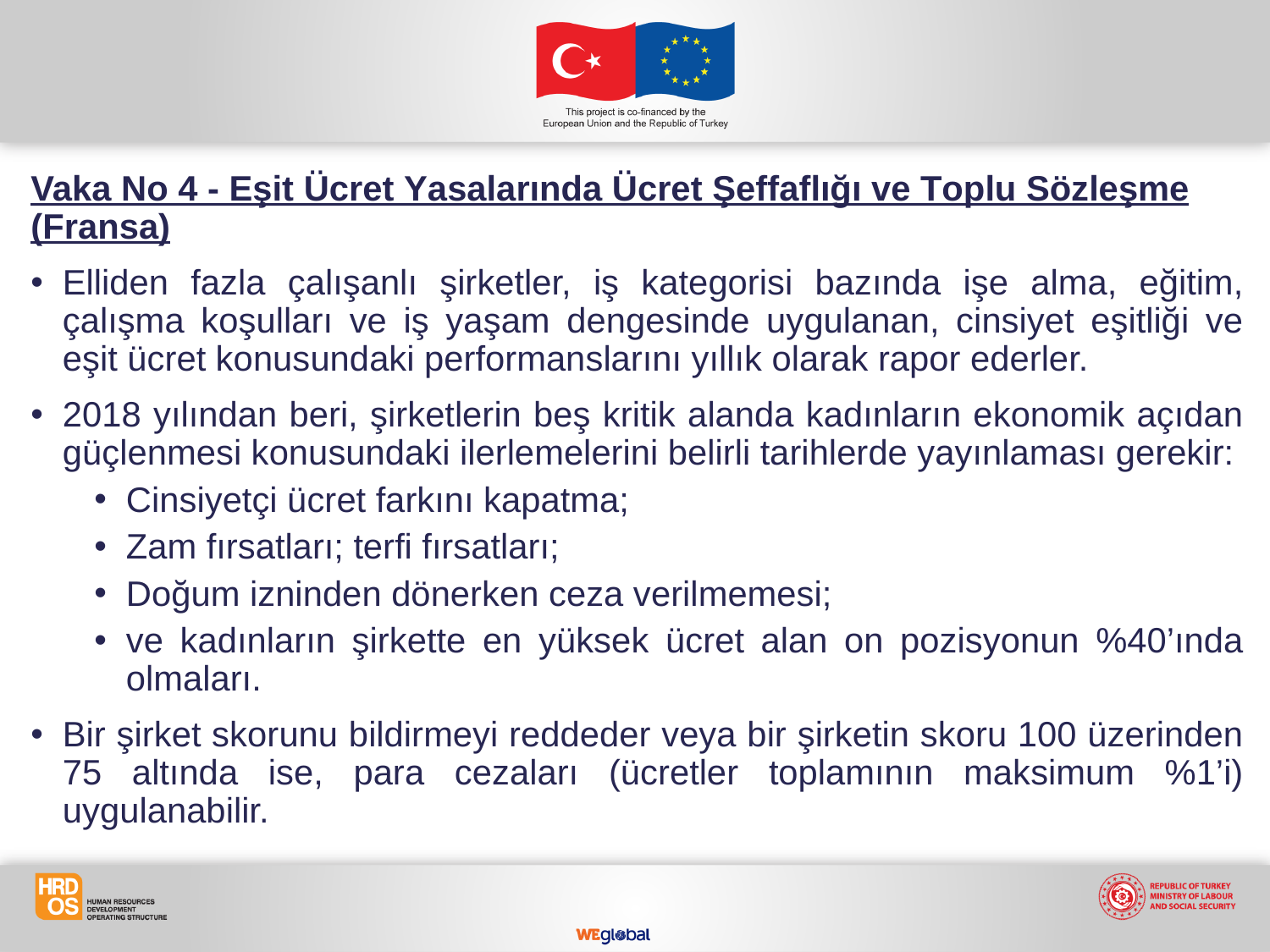

Vaka No 4 - Eşit Ücret Yasalarında Ücret Şeffaflığı ve Toplu Sözleşme (Fransa)
Elliden fazla çalışanlı şirketler, iş kategorisi bazında işe alma, eğitim, çalışma koşulları ve iş yaşam dengesinde uygulanan, cinsiyet eşitliği ve eşit ücret konusundaki performanslarını yıllık olarak rapor ederler.
2018 yılından beri, şirketlerin beş kritik alanda kadınların ekonomik açıdan güçlenmesi konusundaki ilerlemelerini belirli tarihlerde yayınlaması gerekir:
Cinsiyetçi ücret farkını kapatma;
Zam fırsatları; terfi fırsatları;
Doğum izninden dönerken ceza verilmemesi;
ve kadınların şirkette en yüksek ücret alan on pozisyonun %40’ında olmaları.
Bir şirket skorunu bildirmeyi reddeder veya bir şirketin skoru 100 üzerinden 75 altında ise, para cezaları (ücretler toplamının maksimum %1’i) uygulanabilir.